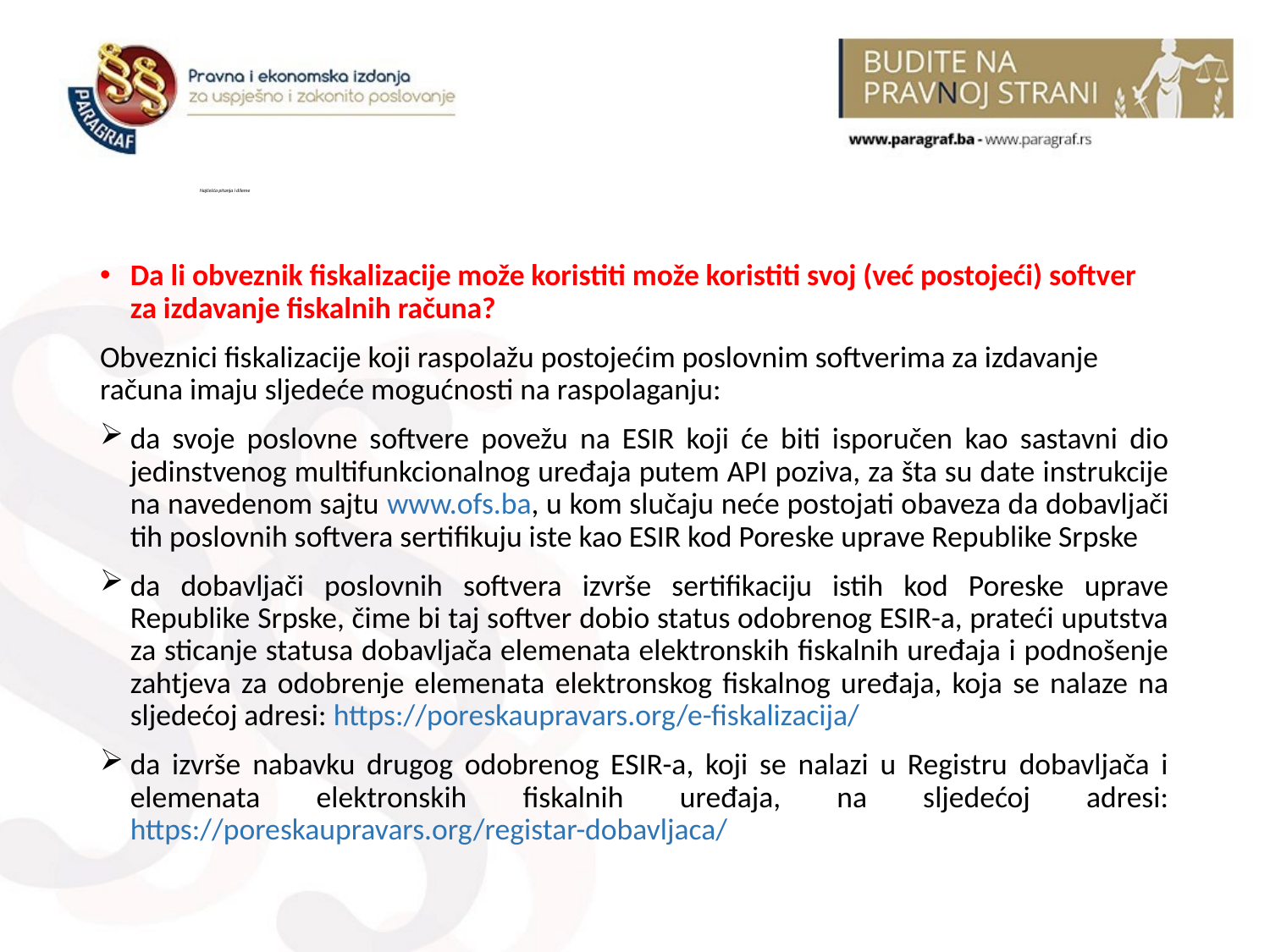

# Najčešća pitanja i dileme
Da li obveznik fiskalizacije može koristiti može koristiti svoj (već postojeći) softver za izdavanje fiskalnih računa?
Obveznici fiskalizacije koji raspolažu postojećim poslovnim softverima za izdavanje računa imaju sljedeće mogućnosti na raspolaganju:
da svoje poslovne softvere povežu na ESIR koji će biti isporučen kao sastavni dio jedinstvenog multifunkcionalnog uređaja putem API poziva, za šta su date instrukcije na navedenom sajtu www.ofs.ba, u kom slučaju neće postojati obaveza da dobavljači tih poslovnih softvera sertifikuju iste kao ESIR kod Poreske uprave Republike Srpske
da dobavljači poslovnih softvera izvrše sertifikaciju istih kod Poreske uprave Republike Srpske, čime bi taj softver dobio status odobrenog ESIR-a, prateći uputstva za sticanje statusa dobavljača elemenata elektronskih fiskalnih uređaja i podnošenje zahtjeva za odobrenje elemenata elektronskog fiskalnog uređaja, koja se nalaze na sljedećoj adresi: https://poreskaupravars.org/e-fiskalizacija/
da izvrše nabavku drugog odobrenog ESIR-a, koji se nalazi u Registru dobavljača i elemenata elektronskih fiskalnih uređaja, na sljedećoj adresi: https://poreskaupravars.org/registar-dobavljaca/